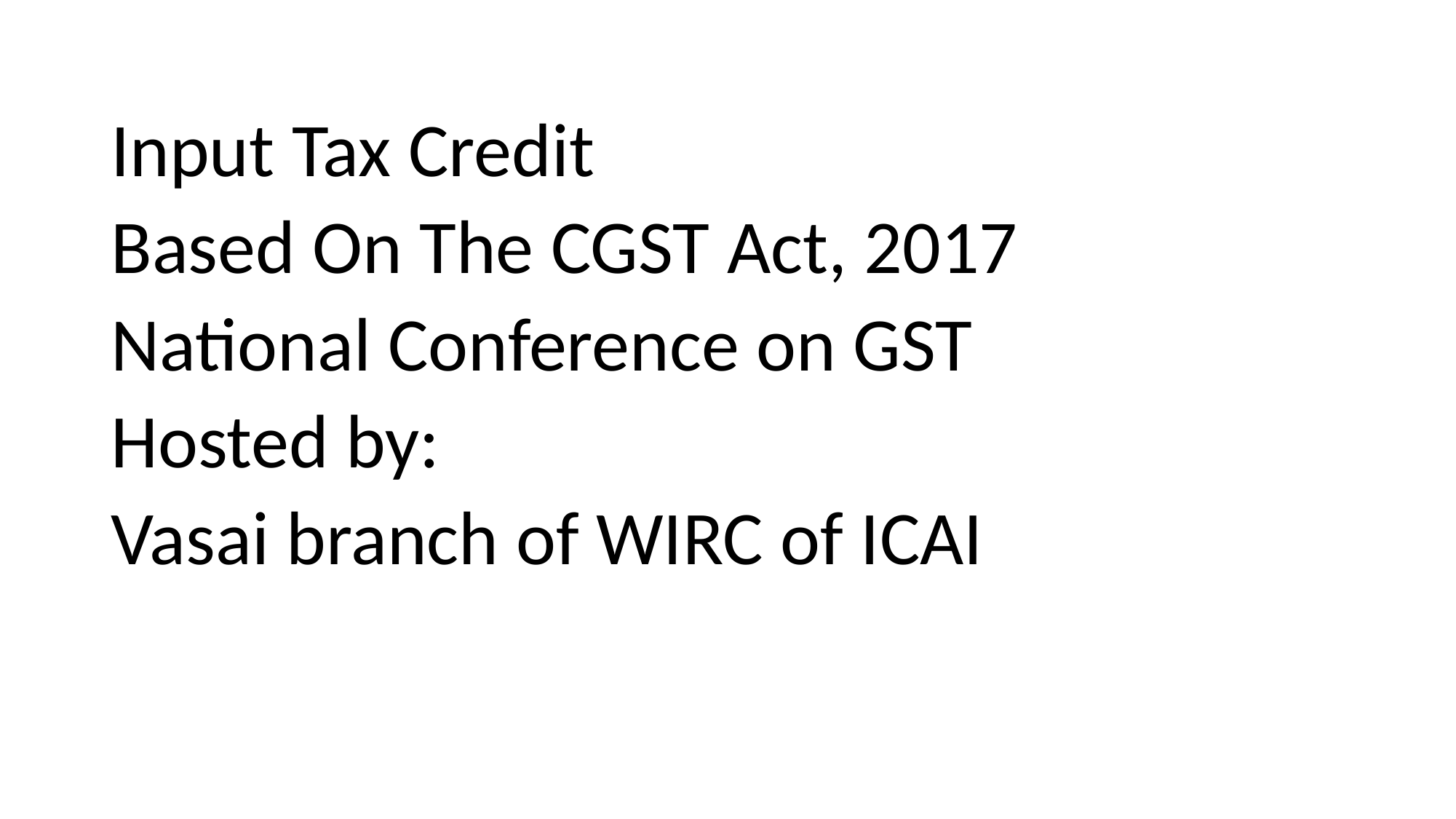

Input Tax Credit
Based On The CGST Act, 2017
National Conference on GST
Hosted by:
Vasai branch of WIRC of ICAI